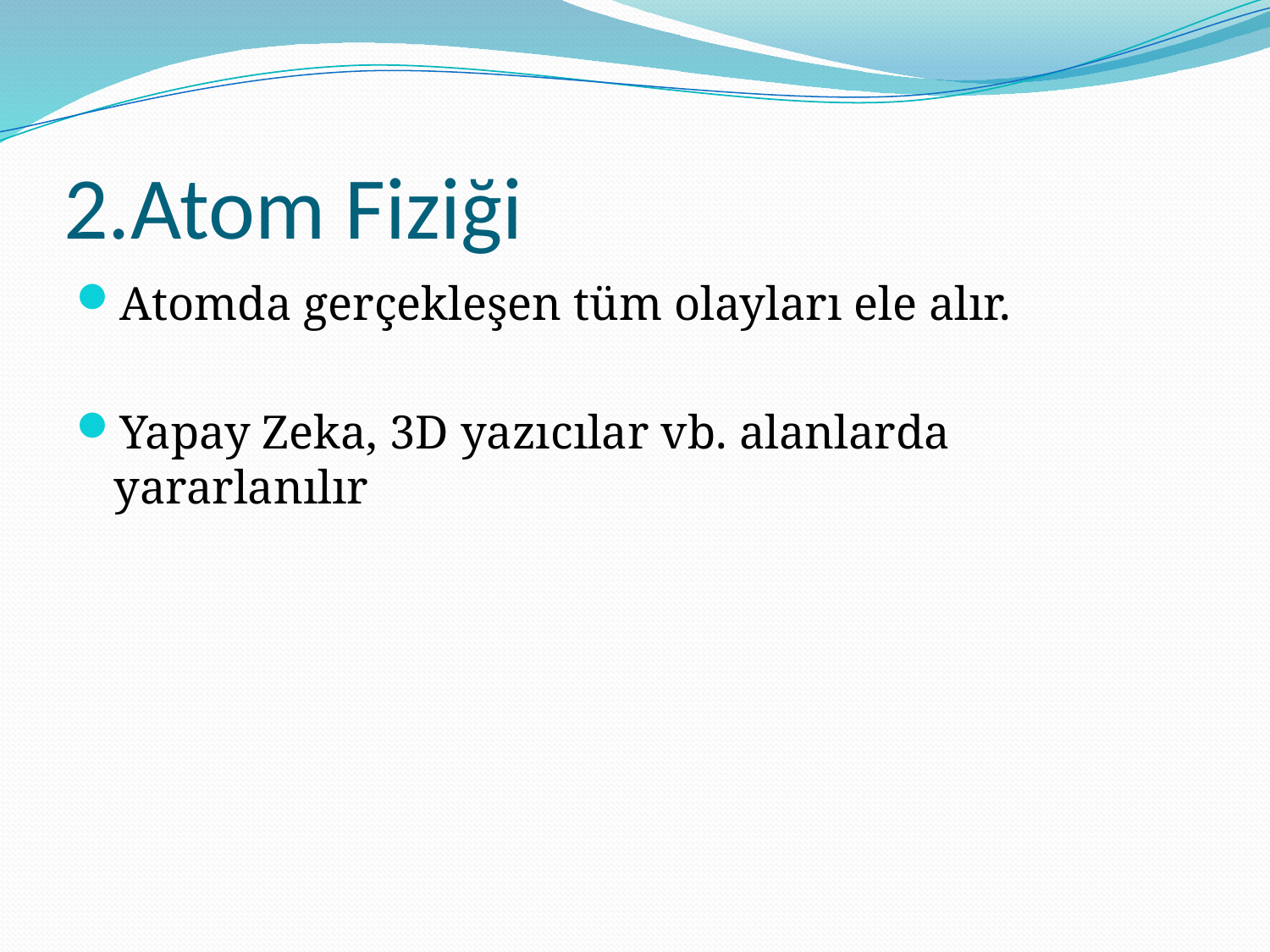

# 2.Atom Fiziği
Atomda gerçekleşen tüm olayları ele alır.

Yapay Zeka, 3D yazıcılar vb. alanlarda yararlanılır